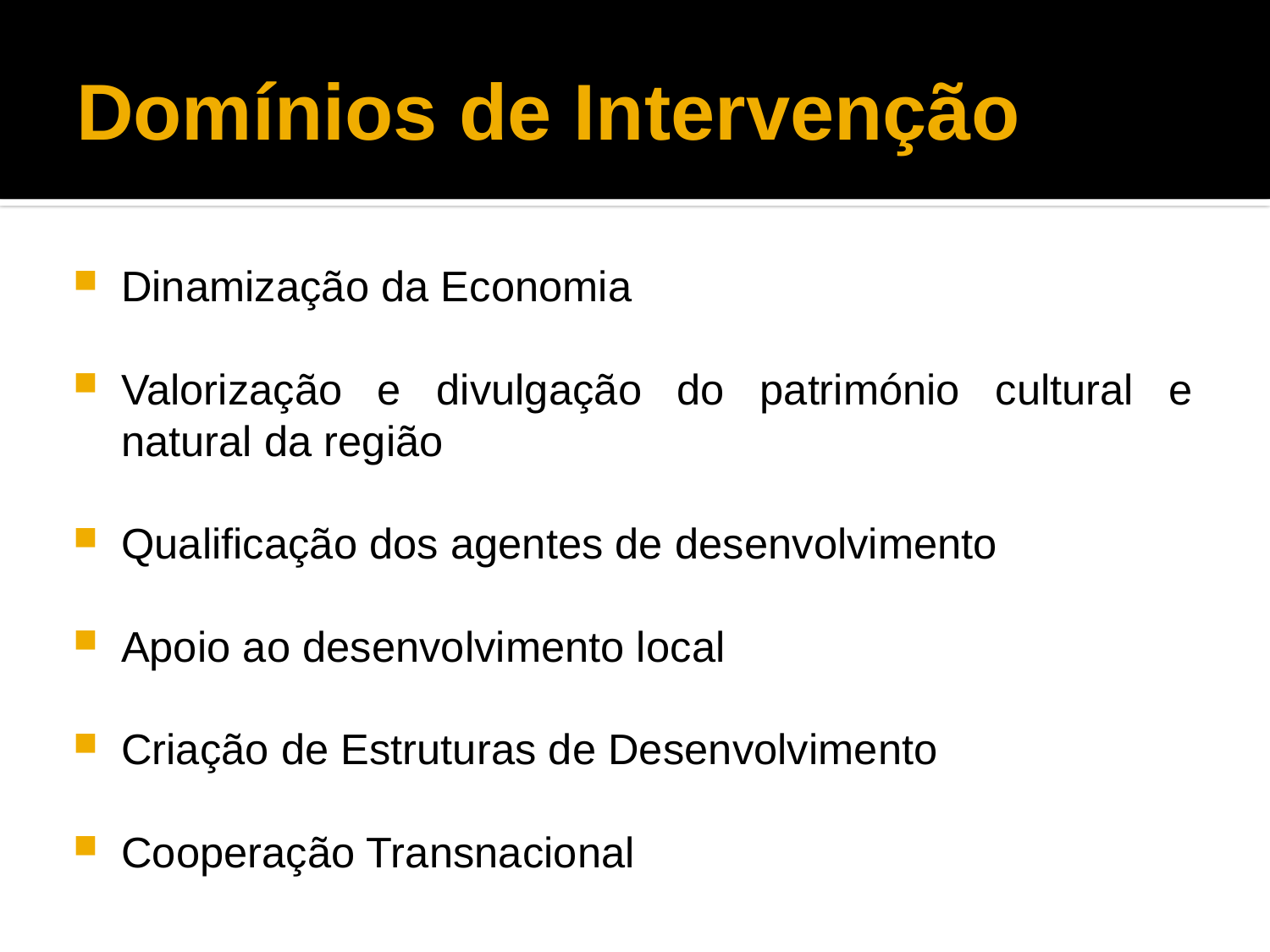

# Domínios de Intervenção
Dinamização da Economia

Valorização e divulgação do património cultural e natural da região

Qualificação dos agentes de desenvolvimento

Apoio ao desenvolvimento local

Criação de Estruturas de Desenvolvimento

Cooperação Transnacional